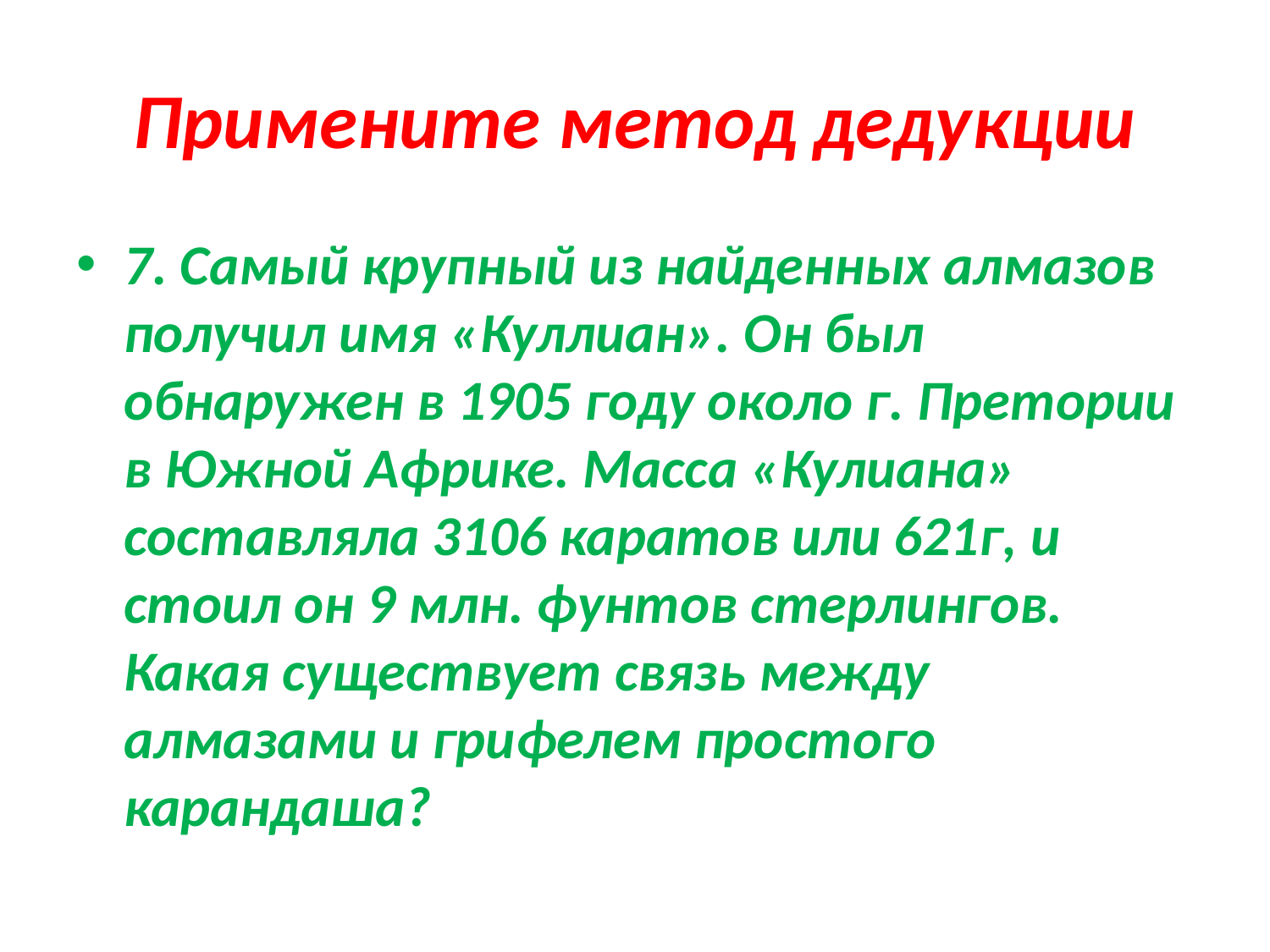

# Примените метод дедукции
7. Самый крупный из найденных алмазов получил имя «Куллиан». Он был обнаружен в 1905 году около г. Претории в Южной Африке. Масса «Кулиана» составляла 3106 каратов или 621г, и стоил он 9 млн. фунтов стерлингов. Какая существует связь между алмазами и грифелем простого карандаша?